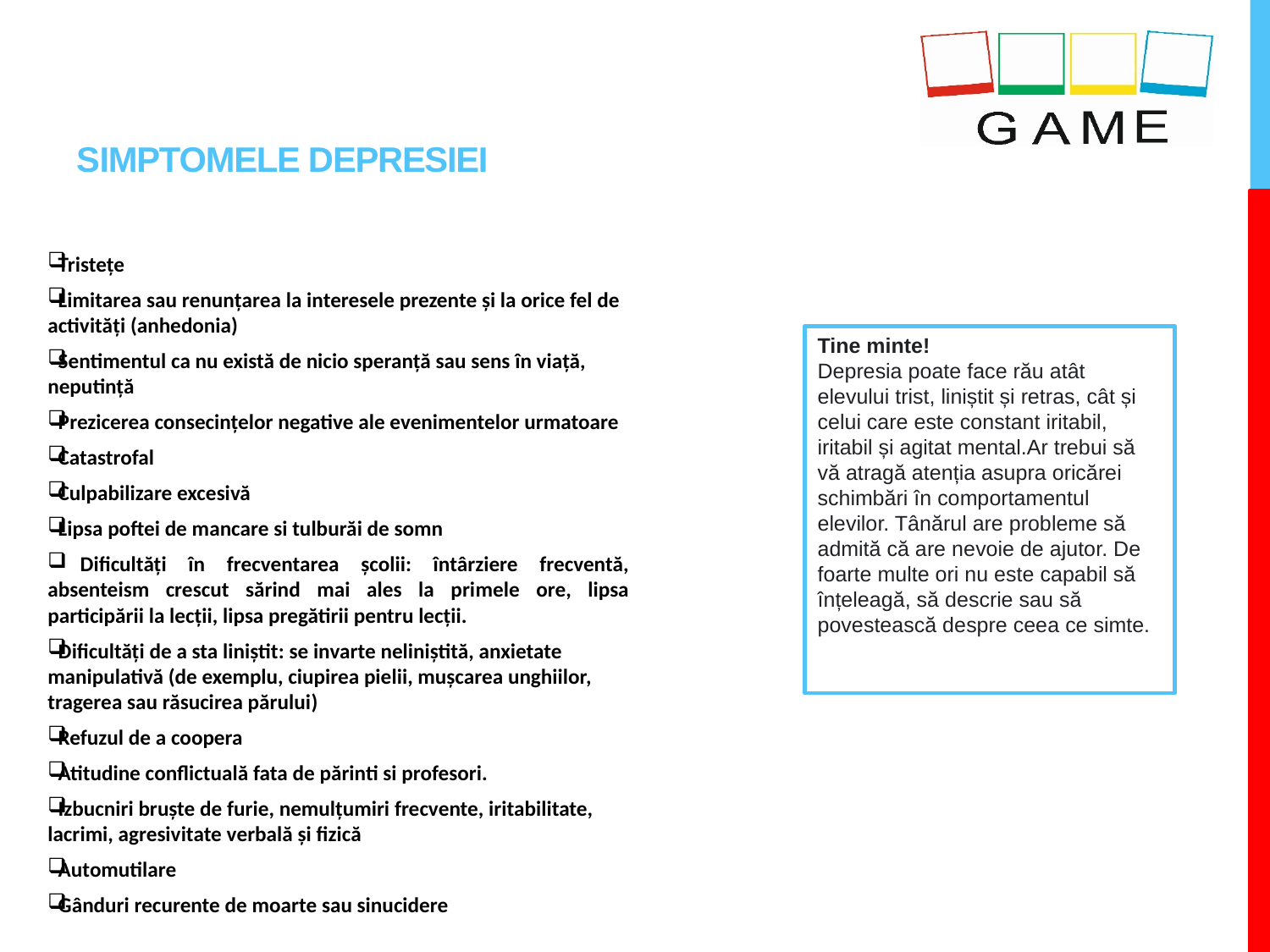

# SIMPTOMELE DEPRESIEI

Tristețe
Limitarea sau renunțarea la interesele prezente și la orice fel de activități (anhedonia)
Sentimentul ca nu există de nicio speranță sau sens în viață, neputință
Prezicerea consecințelor negative ale evenimentelor urmatoare
Catastrofal
Culpabilizare excesivă
Lipsa poftei de mancare si tulburăi de somn
 Dificultăți în frecventarea școlii: întârziere frecventă, absenteism crescut sărind mai ales la primele ore, lipsa participării la lecții, lipsa pregătirii pentru lecții.
Dificultăți de a sta liniștit: se invarte neliniștită, anxietate manipulativă (de exemplu, ciupirea pielii, mușcarea unghiilor, tragerea sau răsucirea părului)
Refuzul de a coopera
Atitudine conflictuală fata de părinti si profesori.
Izbucniri bruște de furie, nemulțumiri frecvente, iritabilitate, lacrimi, agresivitate verbală și fizică
Automutilare
Gânduri recurente de moarte sau sinucidere
Tine minte!
Depresia poate face rău atât elevului trist, liniștit și retras, cât și celui care este constant iritabil, iritabil și agitat mental.Ar trebui să vă atragă atenția asupra oricărei schimbări în comportamentul elevilor. Tânărul are probleme să admită că are nevoie de ajutor. De foarte multe ori nu este capabil să înțeleagă, să descrie sau să povestească despre ceea ce simte.